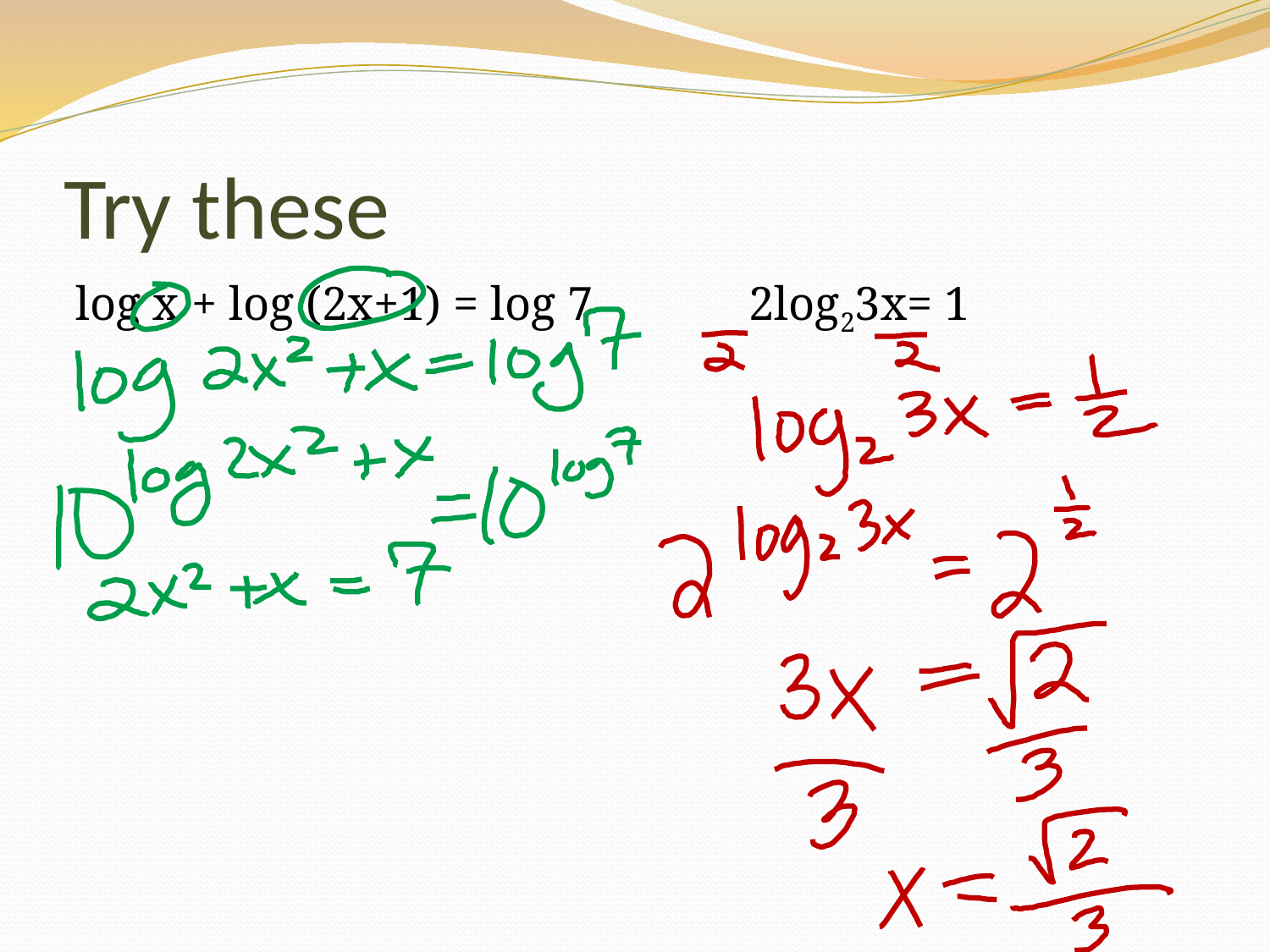

# Try these

log x + log (2x+1) = log 7		2log23x= 1